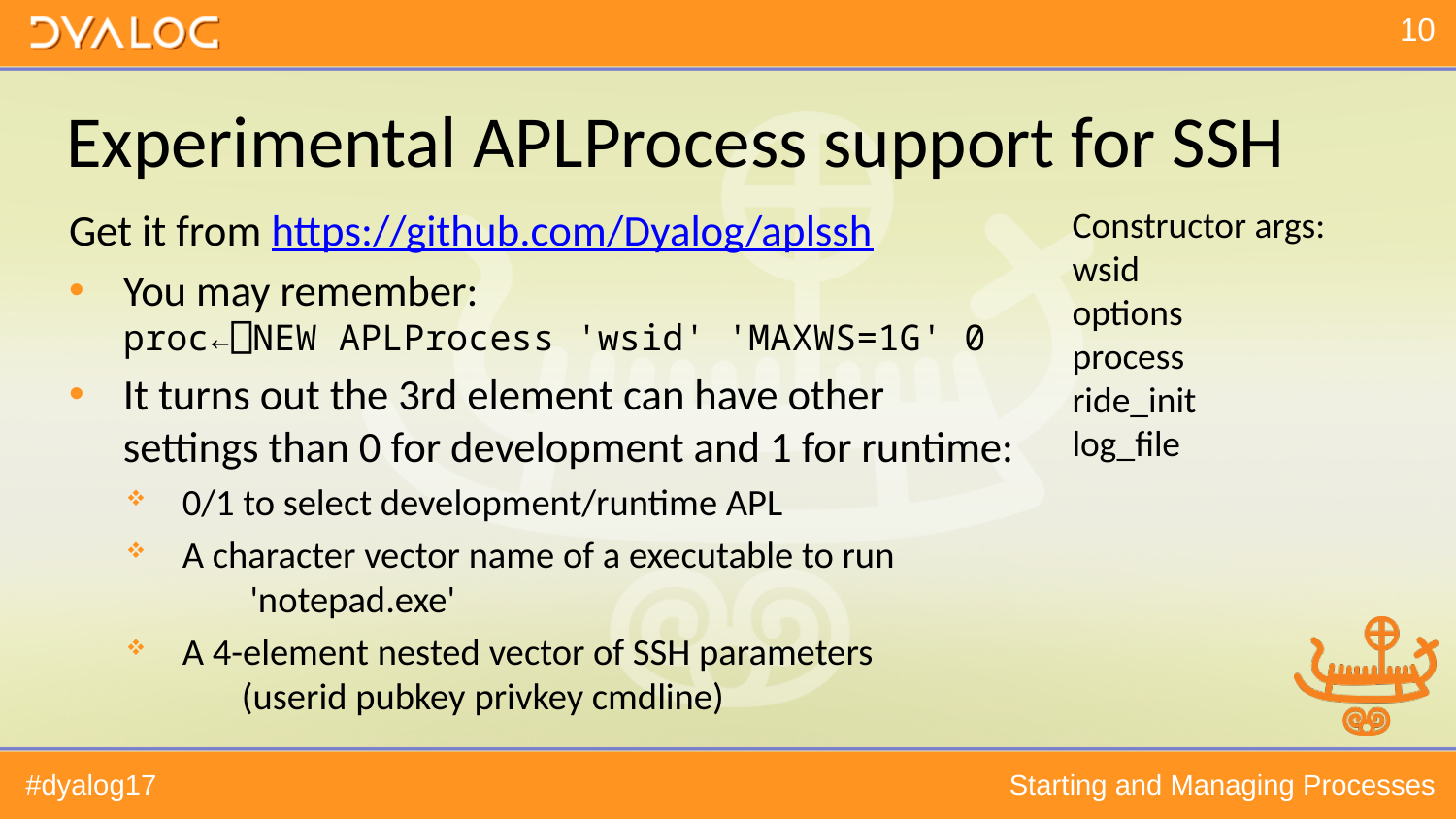

# Experimental APLProcess support for SSH
Constructor args:
wsid
options
process
ride_init
log_file
Get it from https://github.com/Dyalog/aplssh
You may remember:
proc←⎕NEW APLProcess 'wsid' 'MAXWS=1G' 0
It turns out the 3rd element can have other settings than 0 for development and 1 for runtime:
0/1 to select development/runtime APL
A character vector name of a executable to run
        'notepad.exe'
A 4-element nested vector of SSH parameters
       (userid pubkey privkey cmdline)